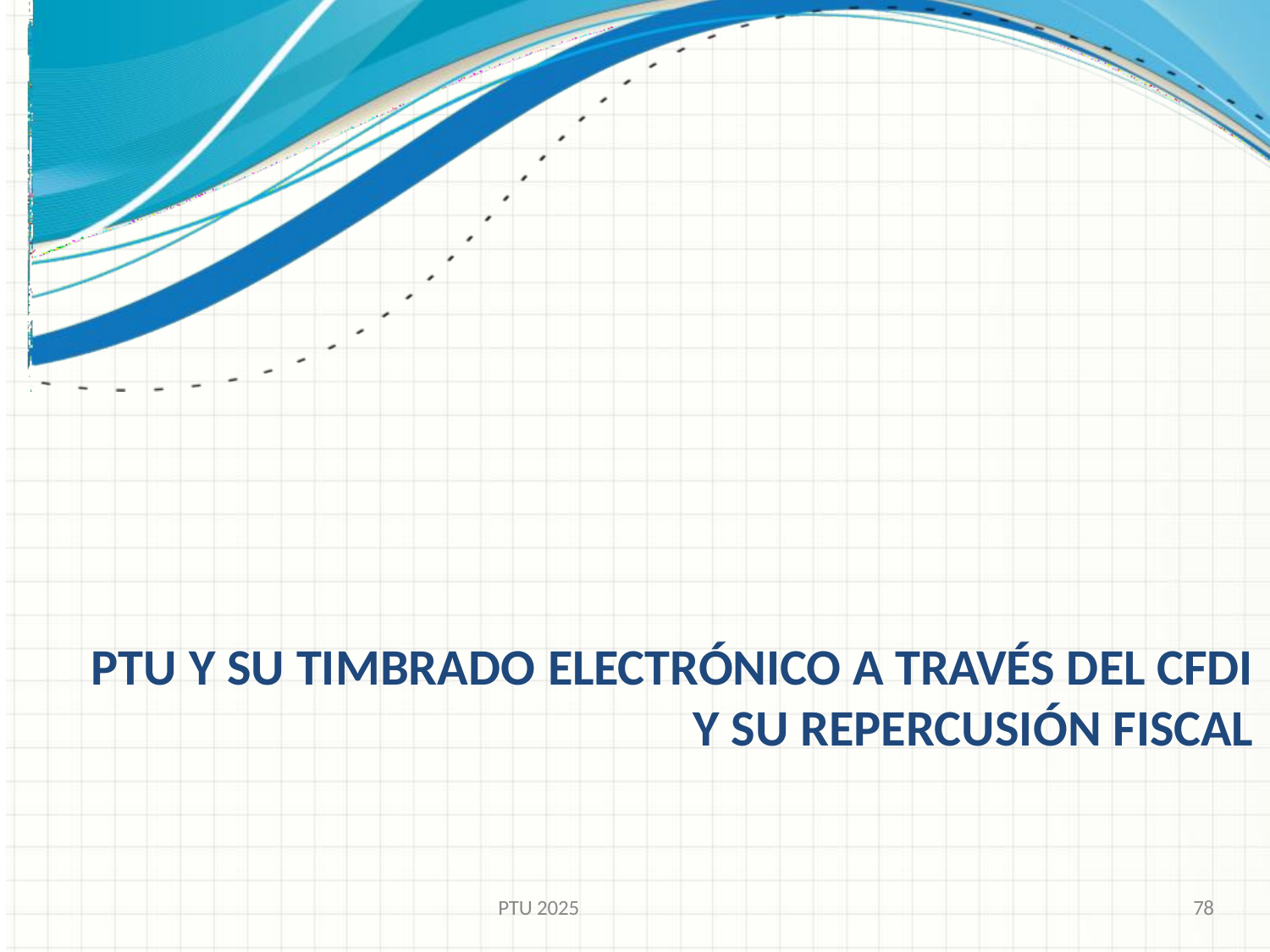

PTU Y SU TIMBRADO ELECTRÓNICO A TRAVÉS DEL CFDI
Y SU REPERCUSIÓN FISCAL
PTU 2025
78